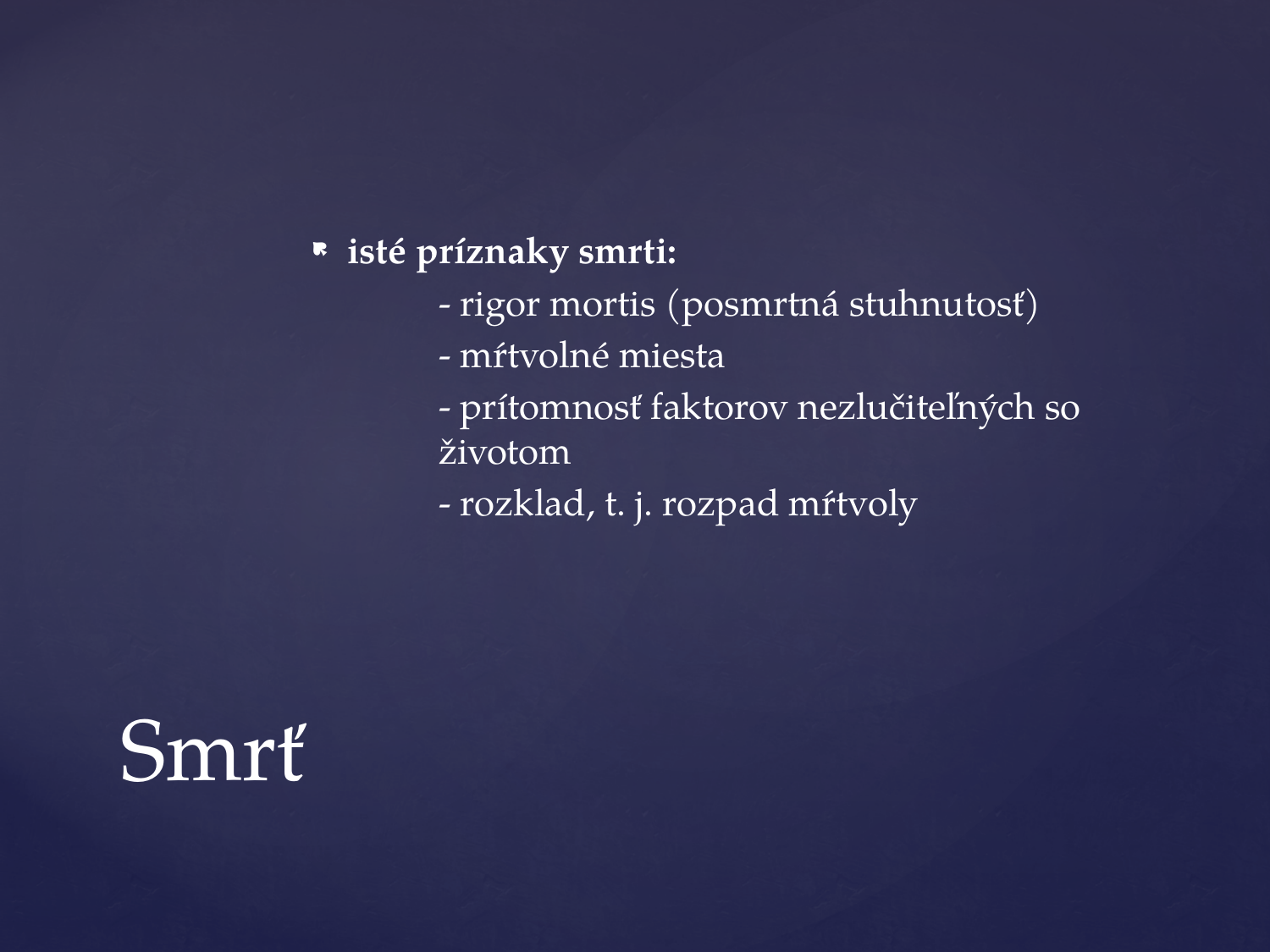

isté príznaky smrti:
	- rigor mortis (posmrtná stuhnutosť)
	- mŕtvolné miesta
	- prítomnosť faktorov nezlučiteľných so 	životom
	- rozklad, t. j. rozpad mŕtvoly
# Smrť